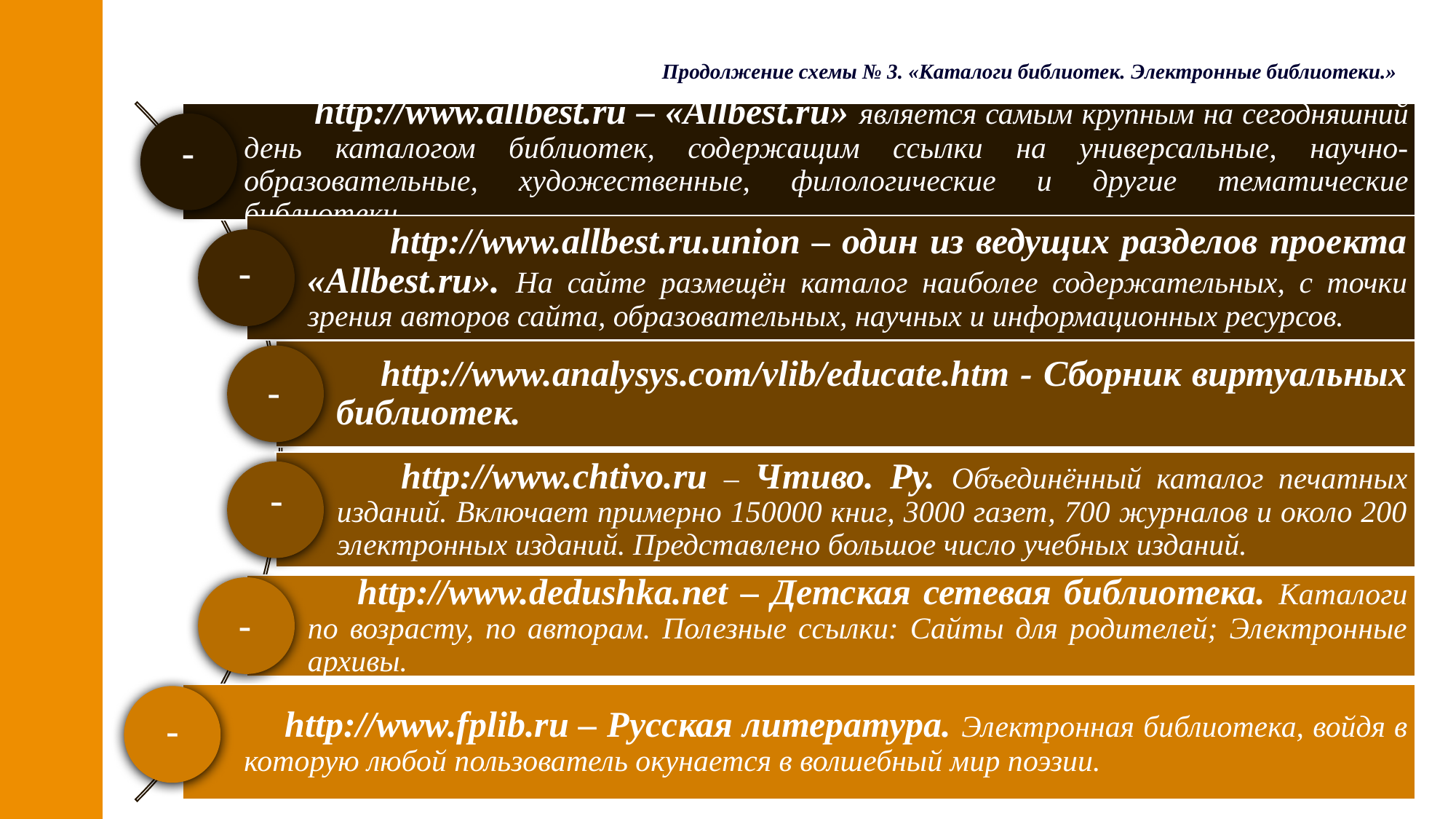

Продолжение схемы № 3. «Каталоги библиотек. Электронные библиотеки.»
        http://www.allbest.ru – «Allbest.ru» является самым крупным на сегодняшний день каталогом библиотек, содержащим ссылки на универсальные, научно-образовательные, художественные, филологические и другие тематические библиотеки.
       http://www.allbest.ru.union – один из ведущих разделов проекта «Allbest.ru». На сайте размещён каталог наиболее содержательных, с точки зрения авторов сайта, образовательных, научных и информационных ресурсов.
    http://www.analysys.com/vlib/educate.htm - Сборник виртуальных библиотек.
    http://www.chtivo.ru – Чтиво. Ру. Объединённый каталог печатных изданий. Включает примерно 150000 книг, 3000 газет, 700 журналов и около 200 электронных изданий. Представлено большое число учебных изданий.
    http://www.dedushka.net – Детская сетевая библиотека. Каталоги по возрасту, по авторам. Полезные ссылки: Сайты для родителей; Электронные архивы.
    http://www.fplib.ru – Русская литература. Электронная библиотека, войдя в которую любой пользователь окунается в волшебный мир поэзии.
-
-
-
-
-
-